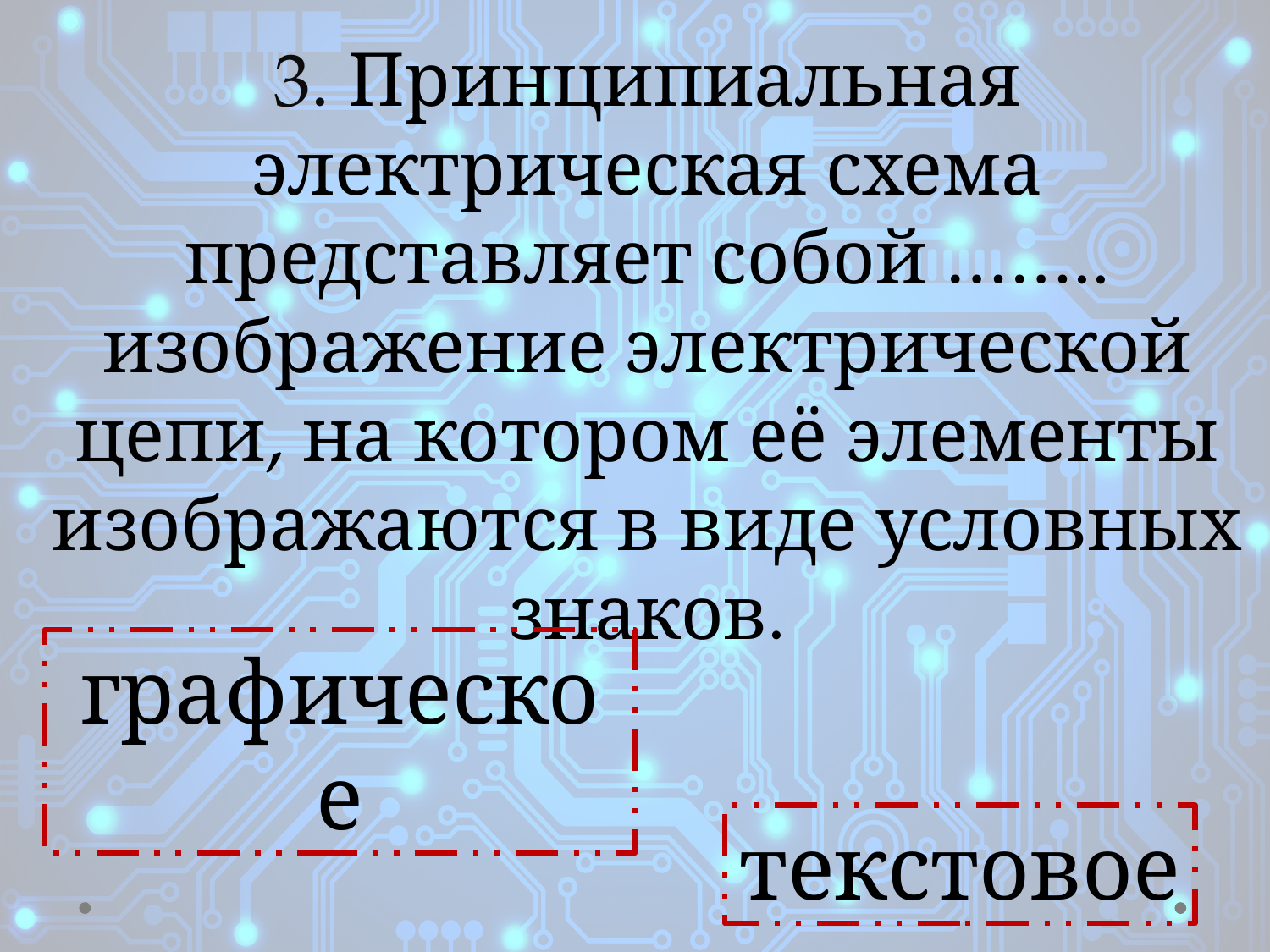

3. Принципиальная электрическая схема представляет собой …….. изображение электрической цепи, на котором её элементы изображаются в виде условных знаков.
графическое
текстовое